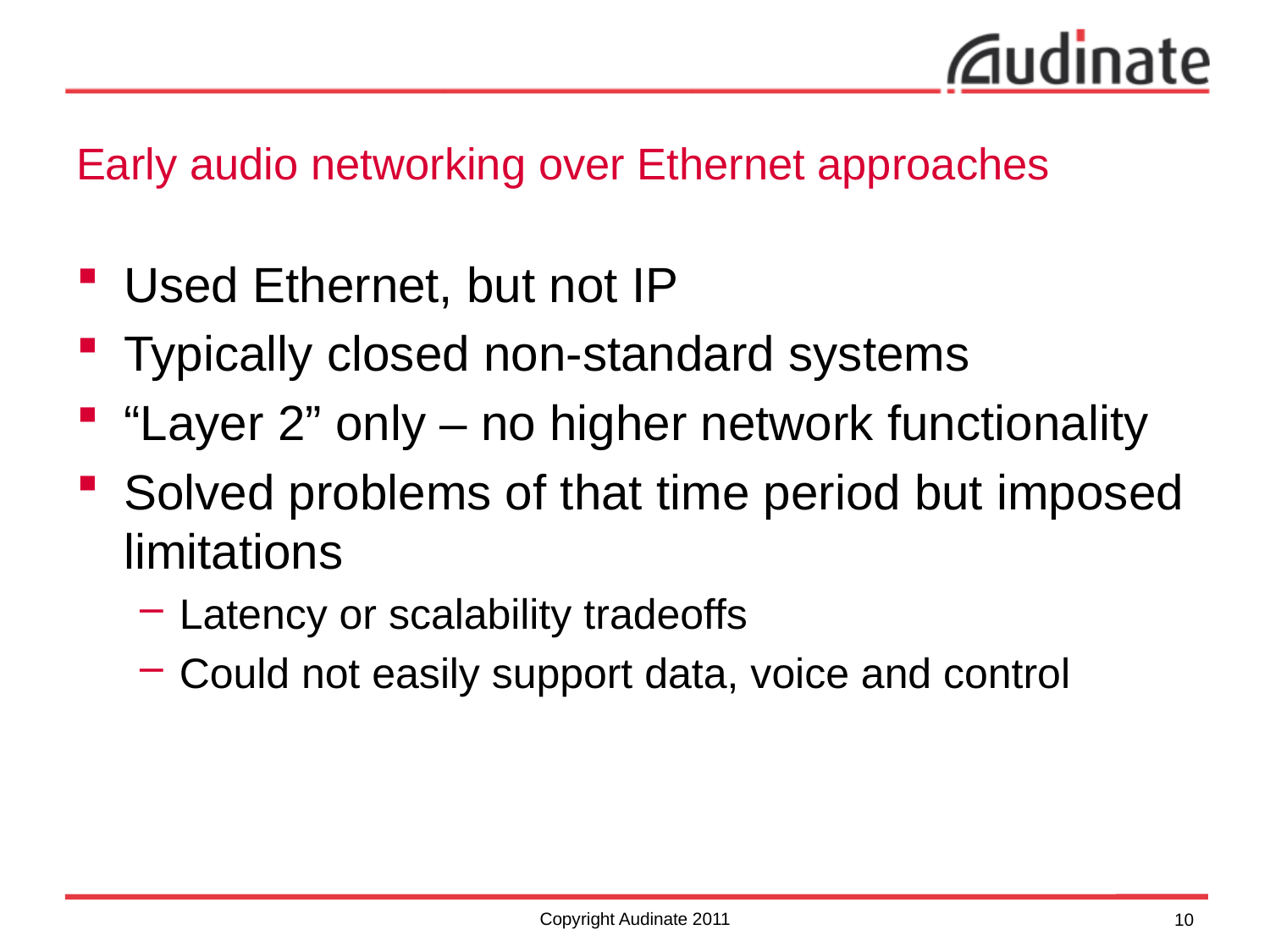

# Early audio networking over Ethernet approaches
Used Ethernet, but not IP
Typically closed non-standard systems
“Layer 2” only – no higher network functionality
Solved problems of that time period but imposed limitations
Latency or scalability tradeoffs
Could not easily support data, voice and control

Copyright Audinate 2011
10